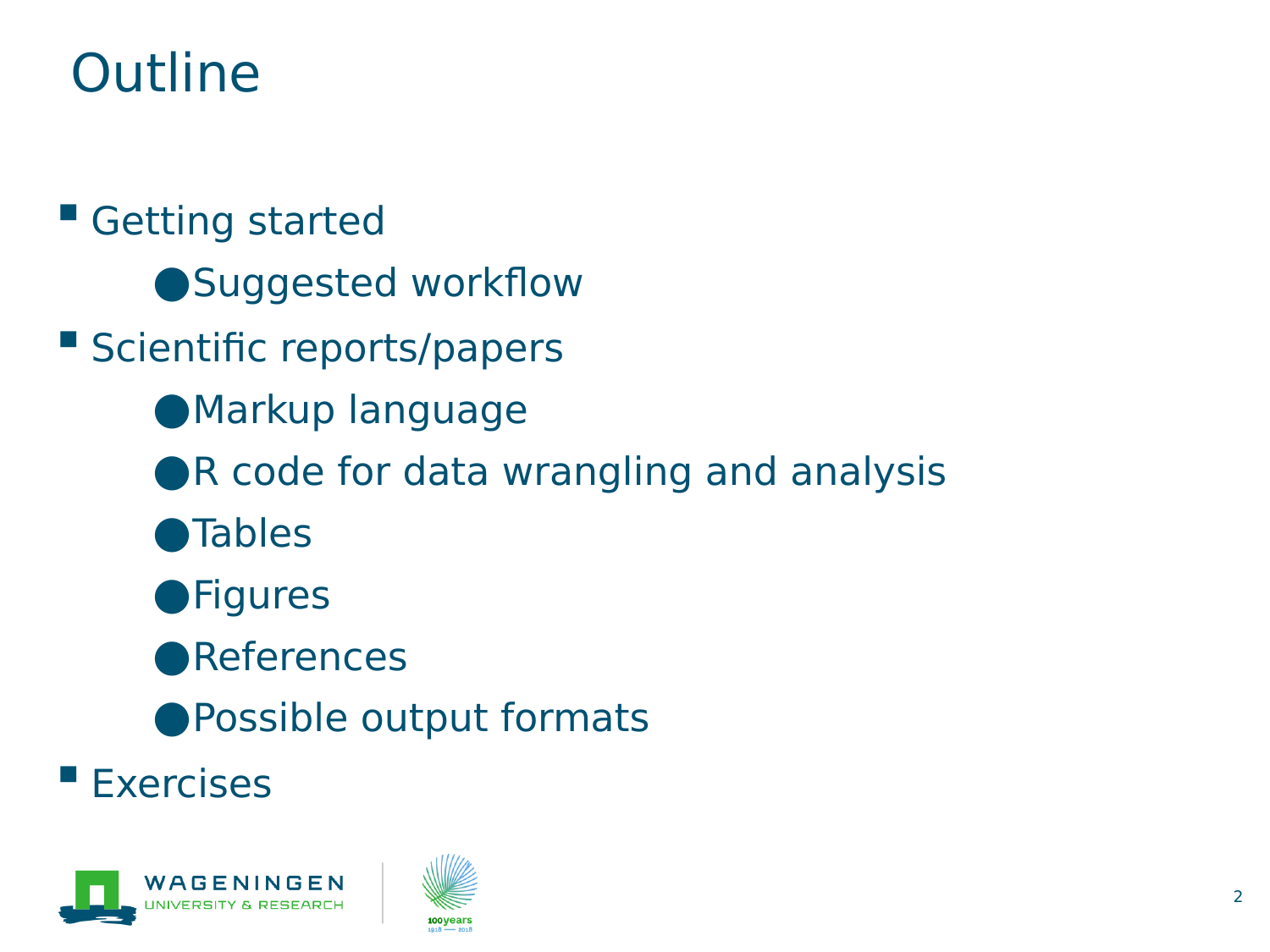

# Outline
Getting started
Suggested workflow
Scientific reports/papers
Markup language
R code for data wrangling and analysis
Tables
Figures
References
Possible output formats
Exercises

2